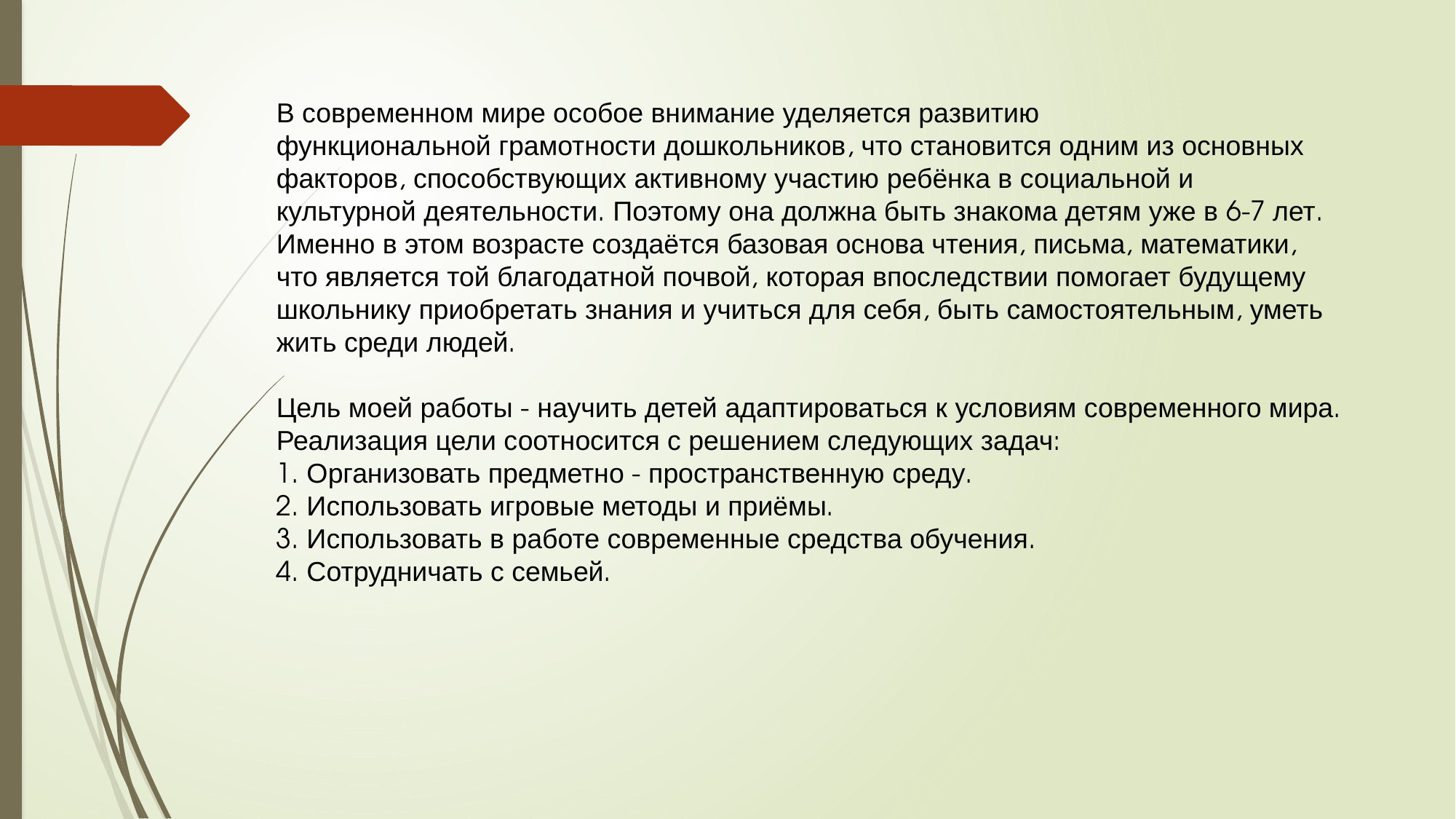

В современном мире особое внимание уделяется развитию
функциональной грамотности дошкольников, что становится одним из основных
факторов, способствующих активному участию ребёнка в социальной и
культурной деятельности. Поэтому она должна быть знакома детям уже в 6-7 лет.
Именно в этом возрасте создаётся базовая основа чтения, письма, математики,
что является той благодатной почвой, которая впоследствии помогает будущему
школьнику приобретать знания и учиться для себя, быть самостоятельным, уметь
жить среди людей.

Цель моей работы - научить детей адаптироваться к условиям современного мира.
Реализация цели соотносится с решением следующих задач:
1. Организовать предметно - пространственную среду.
2. Использовать игровые методы и приёмы.
3. Использовать в работе современные средства обучения.
4. Сотрудничать с семьей.